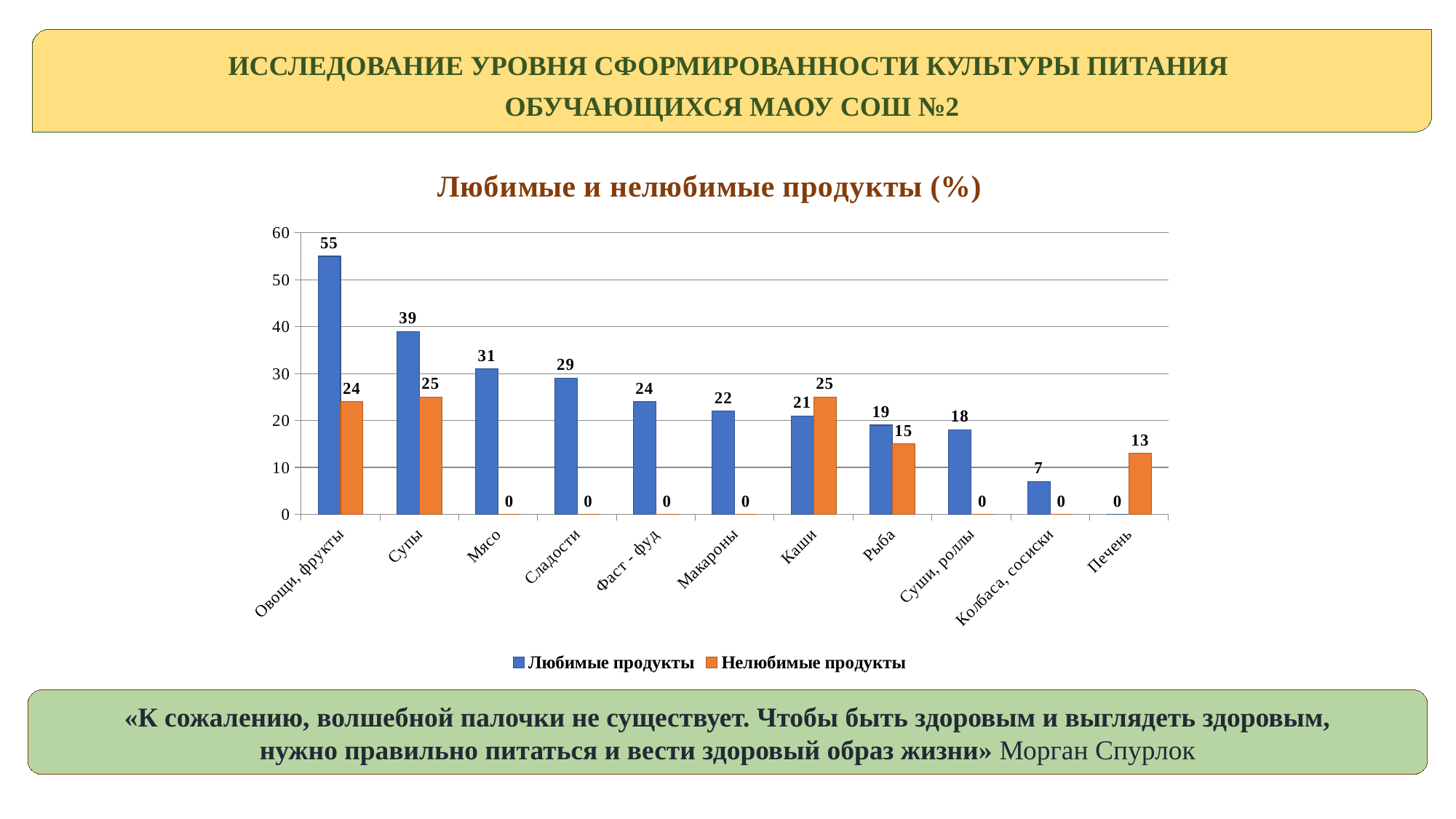

ИССЛЕДОВАНИЕ УРОВНЯ СФОРМИРОВАННОСТИ КУЛЬТУРЫ ПИТАНИЯ
ОБУЧАЮЩИХСЯ МАОУ СОШ №2

### Chart: Любимые и нелюбимые продукты (%)

| Category | Любимые продукты | Нелюбимые продукты |
|---|---|---|
| Овощи, фрукты | 55.0 | 24.0 |
| Супы | 39.0 | 25.0 |
| Мясо | 31.0 | 0.0 |
| Сладости | 29.0 | 0.0 |
| Фаст - фуд | 24.0 | 0.0 |
| Макароны | 22.0 | 0.0 |
| Каши | 21.0 | 25.0 |
| Рыба | 19.0 | 15.0 |
| Суши, роллы | 18.0 | 0.0 |
| Колбаса, сосиски | 7.0 | 0.0 |
| Печень | 0.0 | 13.0 |
«К сожалению, волшебной палочки не существует. Чтобы быть здоровым и выглядеть здоровым,
 нужно правильно питаться и вести здоровый образ жизни» Морган Спурлок